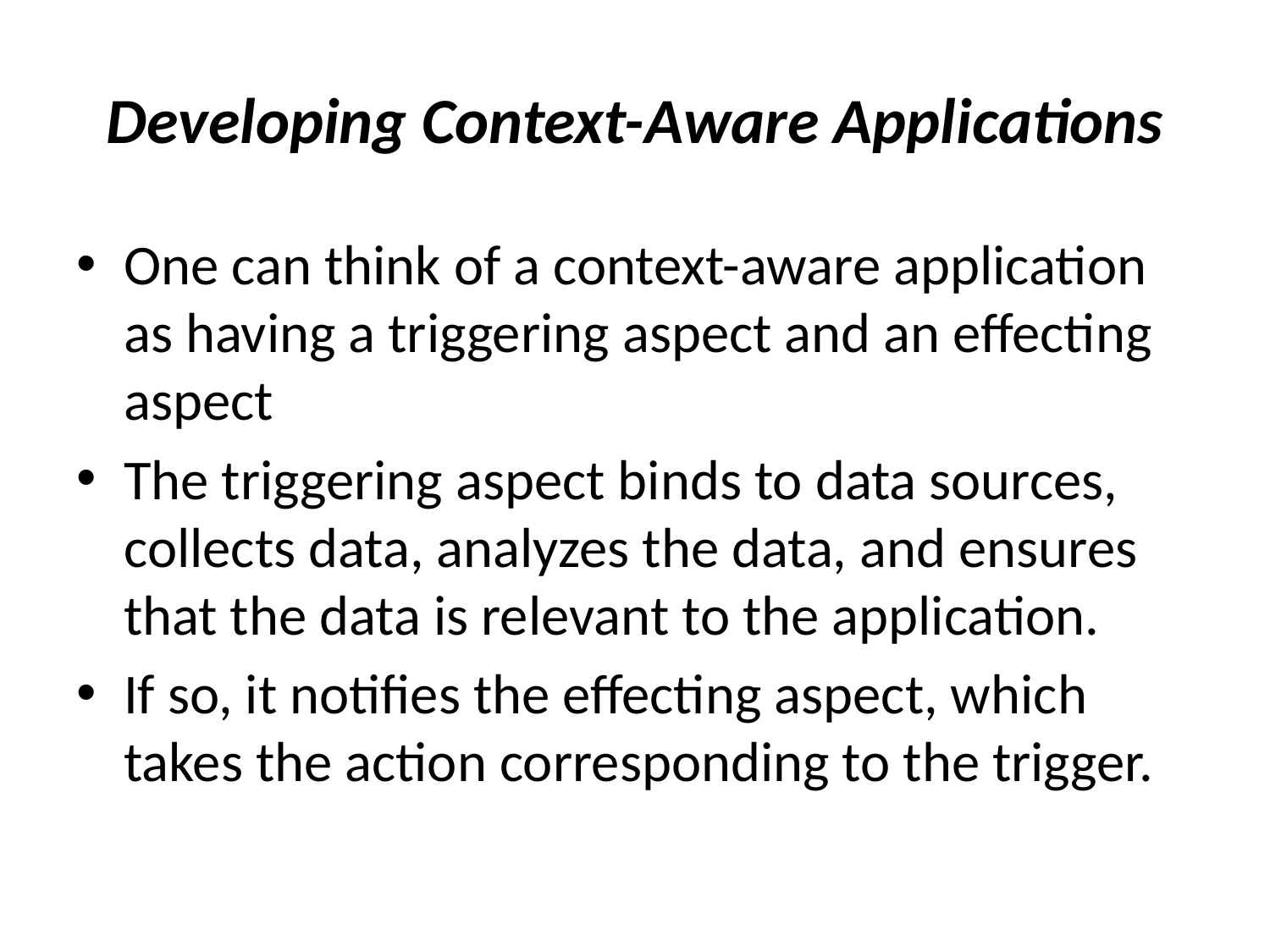

# Developing Context-Aware Applications
One can think of a context-aware application as having a triggering aspect and an effecting aspect
The triggering aspect binds to data sources, collects data, analyzes the data, and ensures that the data is relevant to the application.
If so, it notifies the effecting aspect, which takes the action corresponding to the trigger.